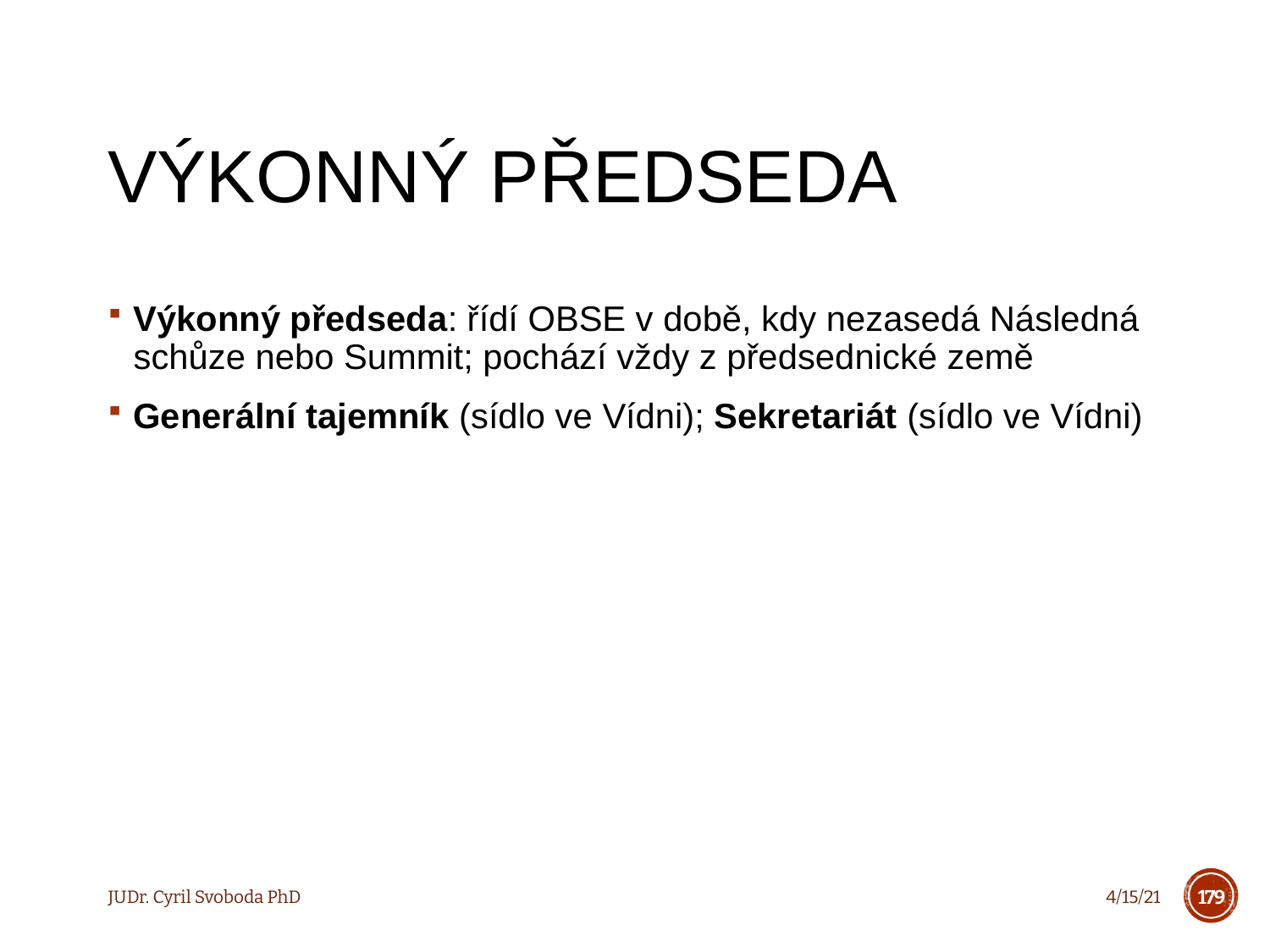

# Výkonný předseda
Výkonný předseda: řídí OBSE v době, kdy nezasedá Následná schůze nebo Summit; pochází vždy z předsednické země
Generální tajemník (sídlo ve Vídni); Sekretariát (sídlo ve Vídni)

JUDr. Cyril Svoboda PhD
4/15/21
179